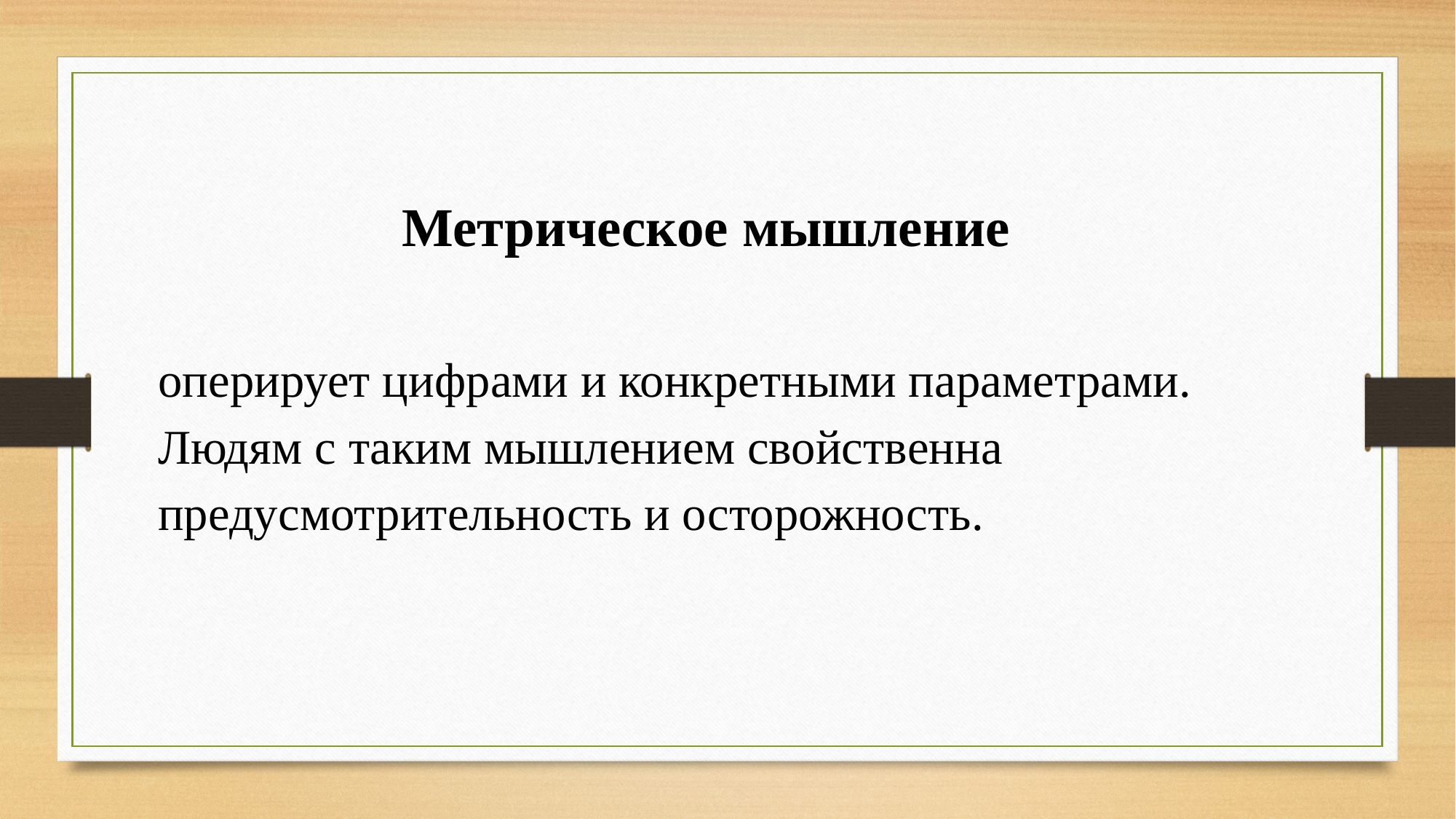

Метрическое мышление
оперирует цифрами и конкретными параметрами. Людям с таким мышлением свойственна предусмотрительность и осторожность.